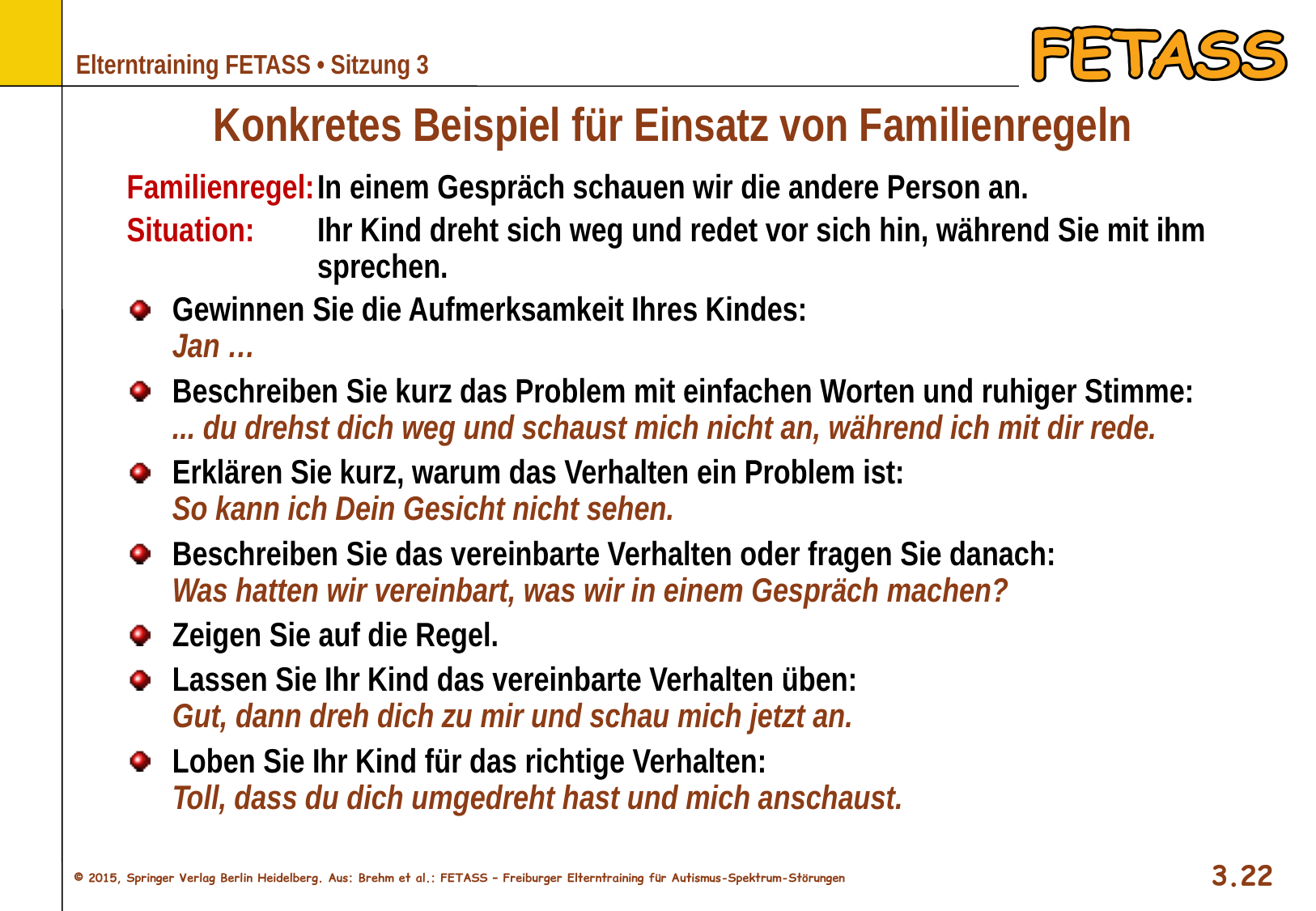

# Konkretes Beispiel für Einsatz von Familienregeln
Familienregel:	In einem Gespräch schauen wir die andere Person an.
Situation:	Ihr Kind dreht sich weg und redet vor sich hin, während Sie mit ihm sprechen.
Gewinnen Sie die Aufmerksamkeit Ihres Kindes:
Jan …
Beschreiben Sie kurz das Problem mit einfachen Worten und ruhiger Stimme:
... du drehst dich weg und schaust mich nicht an, während ich mit dir rede.
Erklären Sie kurz, warum das Verhalten ein Problem ist:
So kann ich Dein Gesicht nicht sehen.
Beschreiben Sie das vereinbarte Verhalten oder fragen Sie danach:
Was hatten wir vereinbart, was wir in einem Gespräch machen?
Zeigen Sie auf die Regel.
Lassen Sie Ihr Kind das vereinbarte Verhalten üben:
Gut, dann dreh dich zu mir und schau mich jetzt an.
Loben Sie Ihr Kind für das richtige Verhalten:
Toll, dass du dich umgedreht hast und mich anschaust.